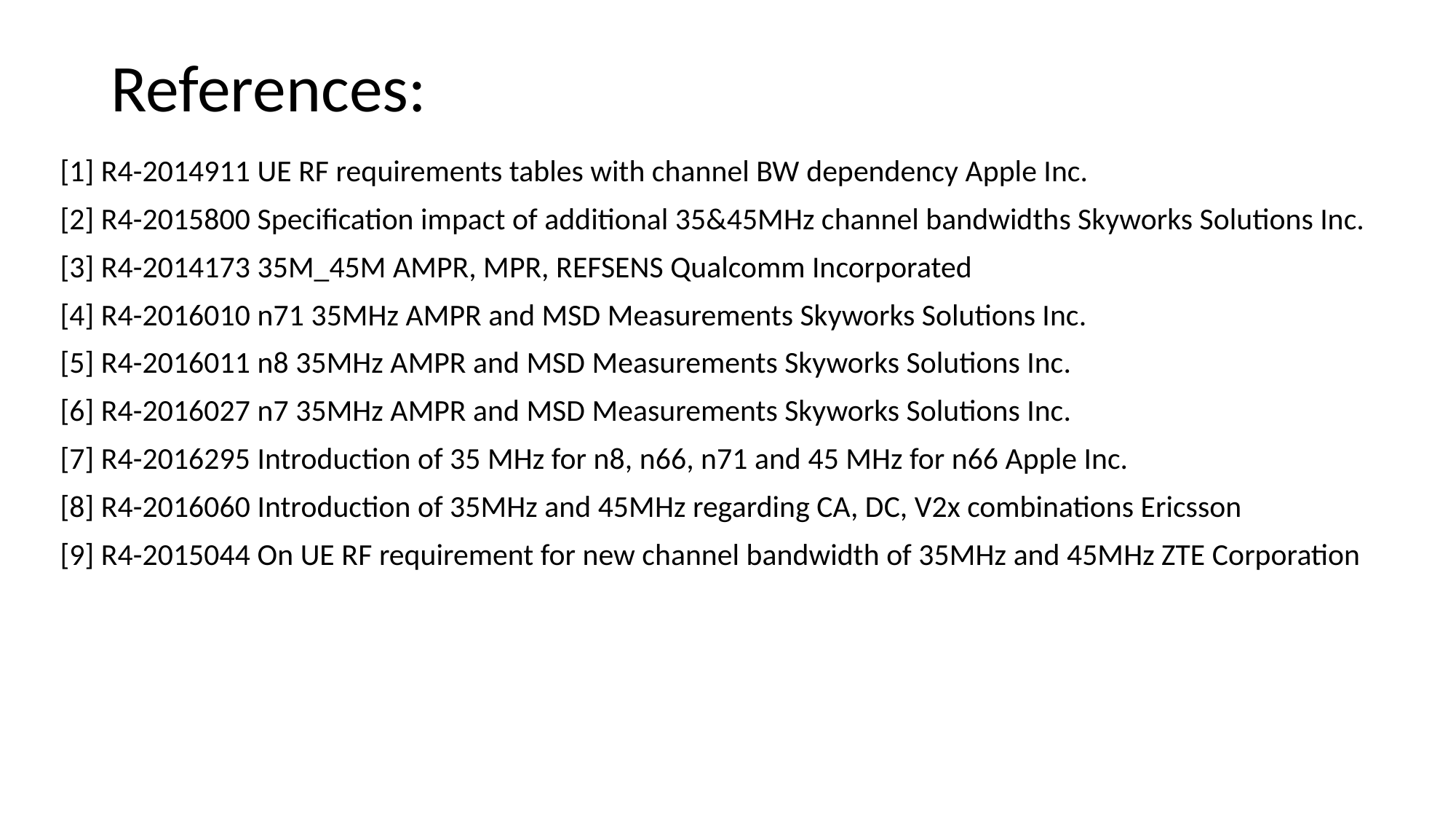

# References:
[1] R4-2014911 UE RF requirements tables with channel BW dependency Apple Inc.
[2] R4-2015800 Specification impact of additional 35&45MHz channel bandwidths Skyworks Solutions Inc.
[3] R4-2014173 35M_45M AMPR, MPR, REFSENS Qualcomm Incorporated
[4] R4-2016010 n71 35MHz AMPR and MSD Measurements Skyworks Solutions Inc.
[5] R4-2016011 n8 35MHz AMPR and MSD Measurements Skyworks Solutions Inc.
[6] R4-2016027 n7 35MHz AMPR and MSD Measurements Skyworks Solutions Inc.
[7] R4-2016295 Introduction of 35 MHz for n8, n66, n71 and 45 MHz for n66 Apple Inc.
[8] R4-2016060 Introduction of 35MHz and 45MHz regarding CA, DC, V2x combinations Ericsson
[9] R4-2015044 On UE RF requirement for new channel bandwidth of 35MHz and 45MHz ZTE Corporation